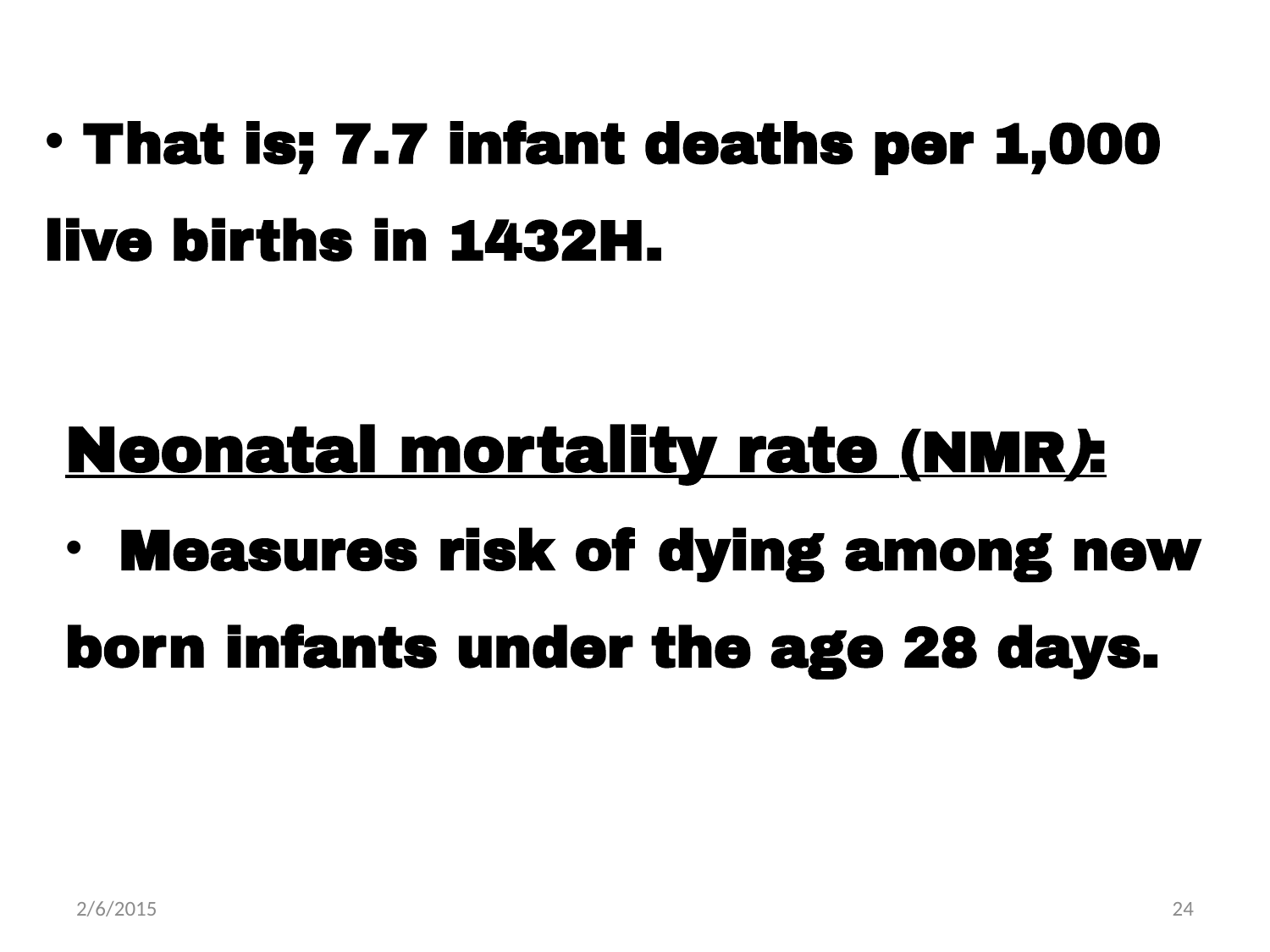

That is; 7.7 infant deaths per 1,000 live births in 1432H.

Neonatal mortality rate (NMR):
  Measures risk of dying among new born infants under the age 28 days.
2/6/2015
24